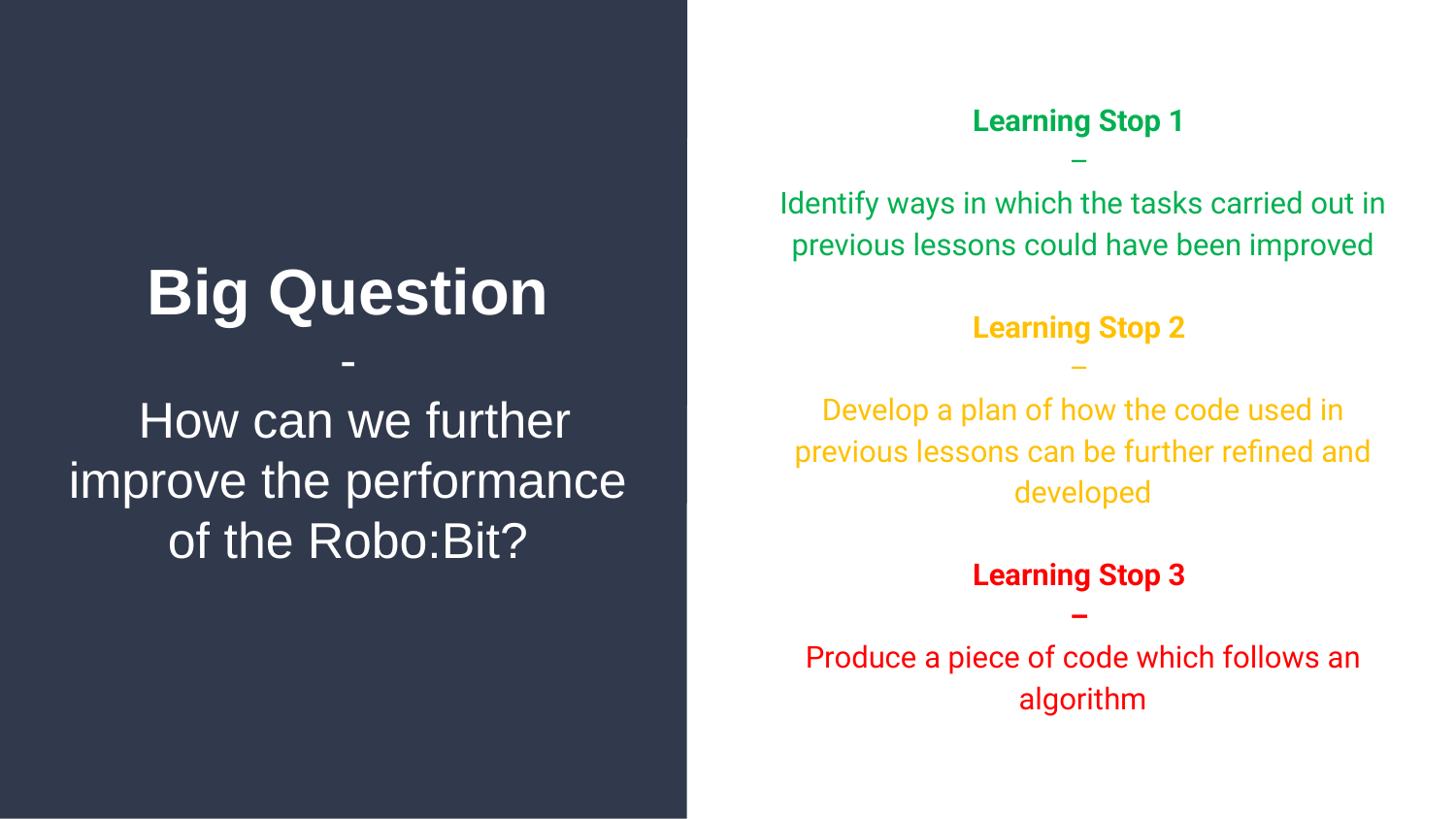

Learning Stop 1
–
Identify ways in which the tasks carried out in previous lessons could have been improved

Learning Stop 2
–
Develop a plan of how the code used in previous lessons can be further refined and developed

Learning Stop 3
–
Produce a piece of code which follows an algorithm
# Big Question - How can we further improve the performance of the Robo:Bit?